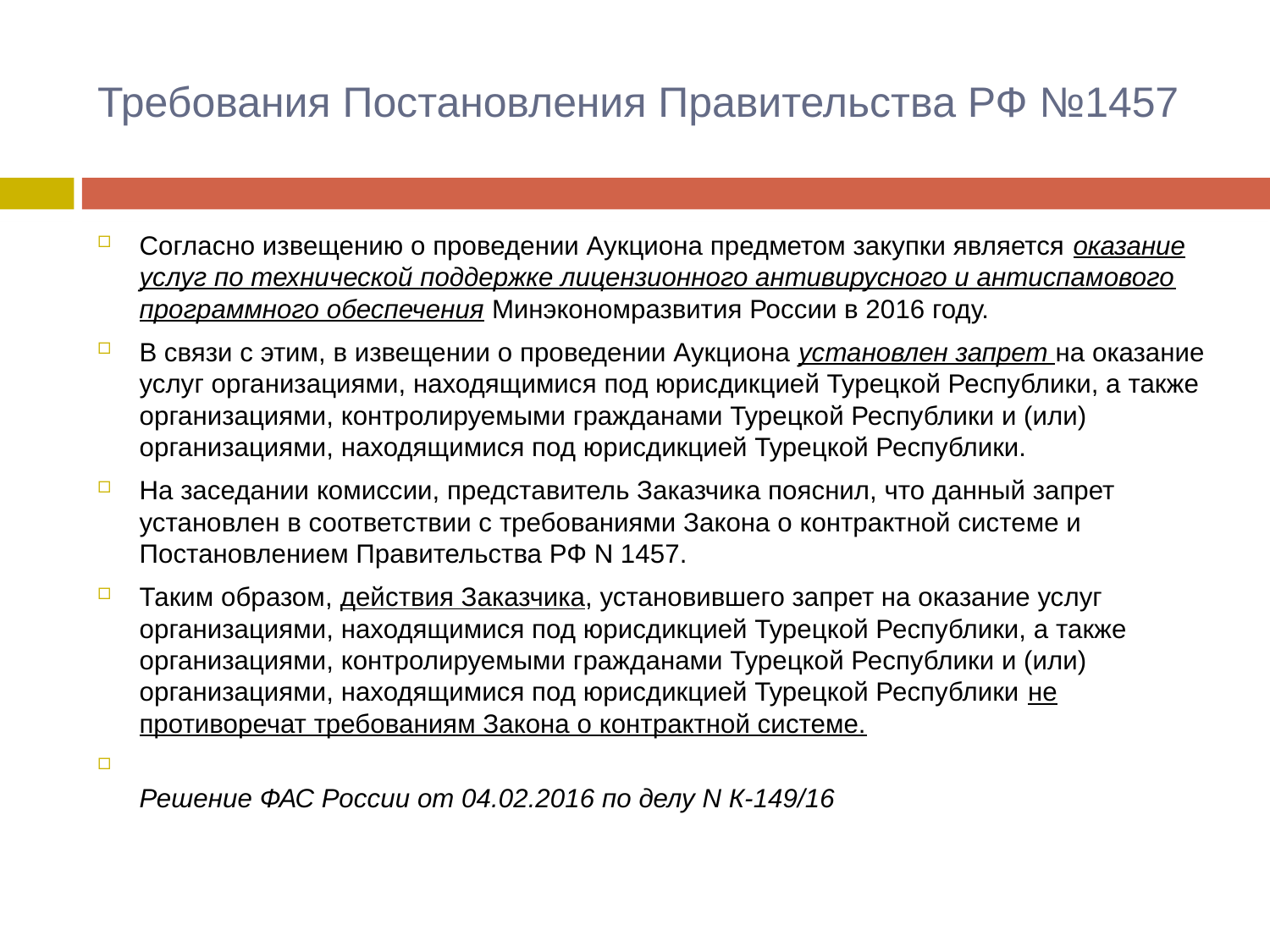

# Требования Постановления Правительства РФ №1457
Согласно извещению о проведении Аукциона предметом закупки является оказание услуг по технической поддержке лицензионного антивирусного и антиспамового программного обеспечения Минэкономразвития России в 2016 году.
В связи с этим, в извещении о проведении Аукциона установлен запрет на оказание услуг организациями, находящимися под юрисдикцией Турецкой Республики, а также организациями, контролируемыми гражданами Турецкой Республики и (или) организациями, находящимися под юрисдикцией Турецкой Республики.
На заседании комиссии, представитель Заказчика пояснил, что данный запрет установлен в соответствии с требованиями Закона о контрактной системе и Постановлением Правительства РФ N 1457.
Таким образом, действия Заказчика, установившего запрет на оказание услуг организациями, находящимися под юрисдикцией Турецкой Республики, а также организациями, контролируемыми гражданами Турецкой Республики и (или) организациями, находящимися под юрисдикцией Турецкой Республики не противоречат требованиям Закона о контрактной системе.
Решение ФАС России от 04.02.2016 по делу N К-149/16